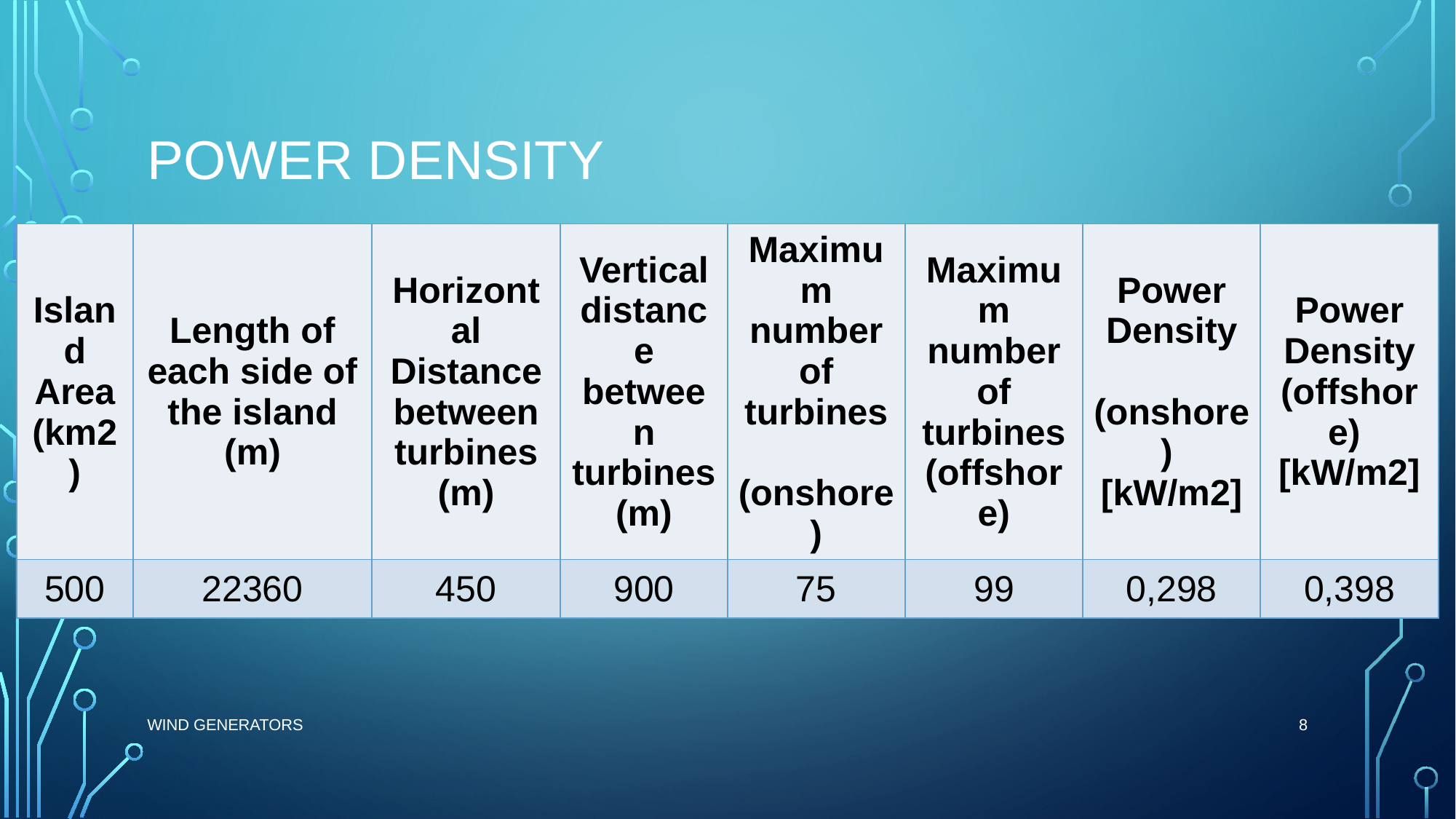

# Power Density
| Island Area (km2) | Length of each side of the island (m) | Horizontal Distance between turbines (m) | Vertical distance between turbines (m) | Maximum number of turbines (onshore) | Maximum number of turbines (offshore) | Power Density (onshore) [kW/m2] | Power Density (offshore) [kW/m2] |
| --- | --- | --- | --- | --- | --- | --- | --- |
| 500 | 22360 | 450 | 900 | 75 | 99 | 0,298 | 0,398 |
8
Wind Generators